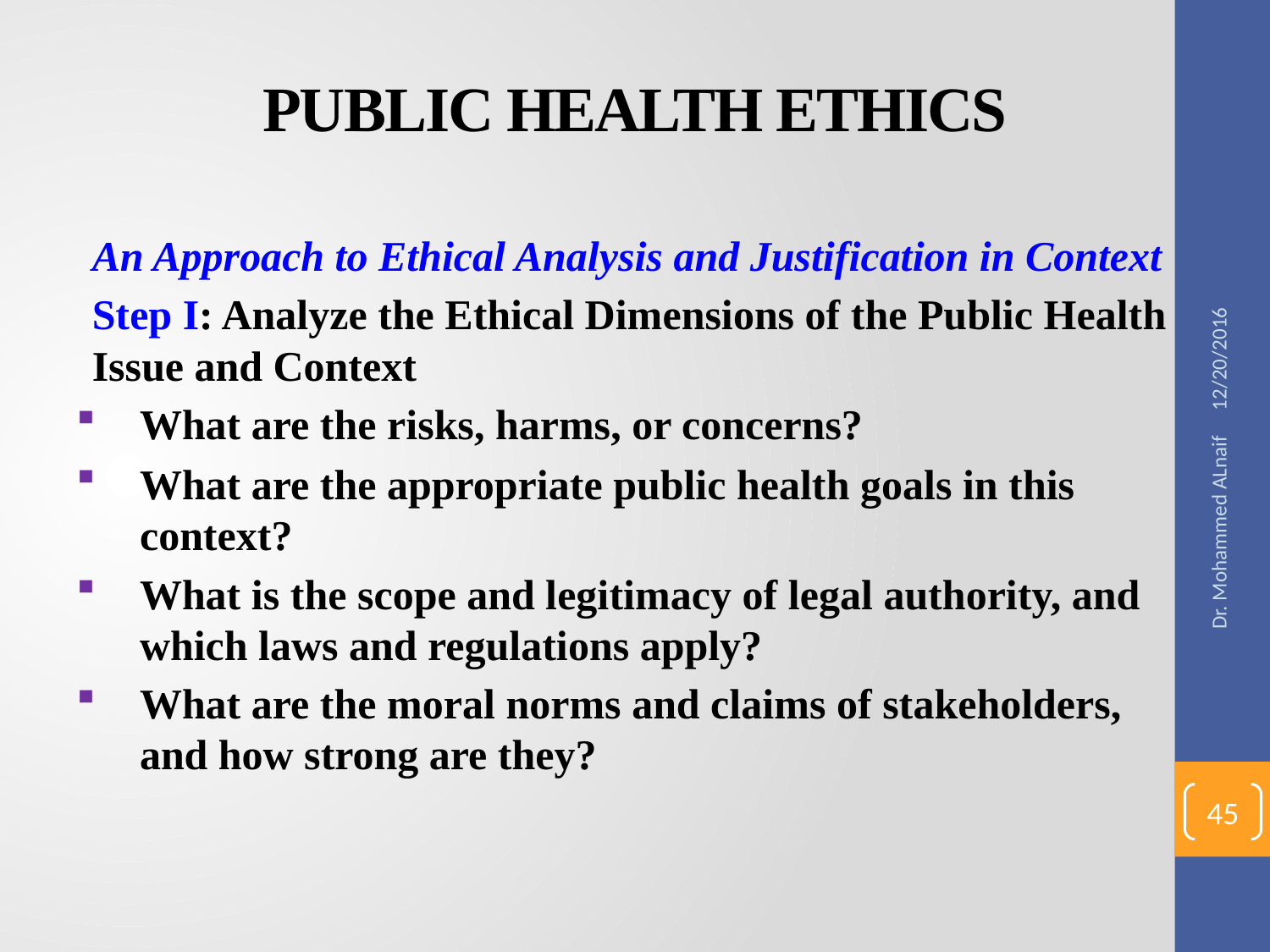

# PUBLIC HEALTH ETHICS
An Approach to Ethical Analysis and Justification in Context
Step I: Analyze the Ethical Dimensions of the Public Health Issue and Context
What are the risks, harms, or concerns?
What are the appropriate public health goals in this context?
What is the scope and legitimacy of legal authority, and which laws and regulations apply?
What are the moral norms and claims of stakeholders, and how strong are they?
12/20/2016
Dr. Mohammed ALnaif
45